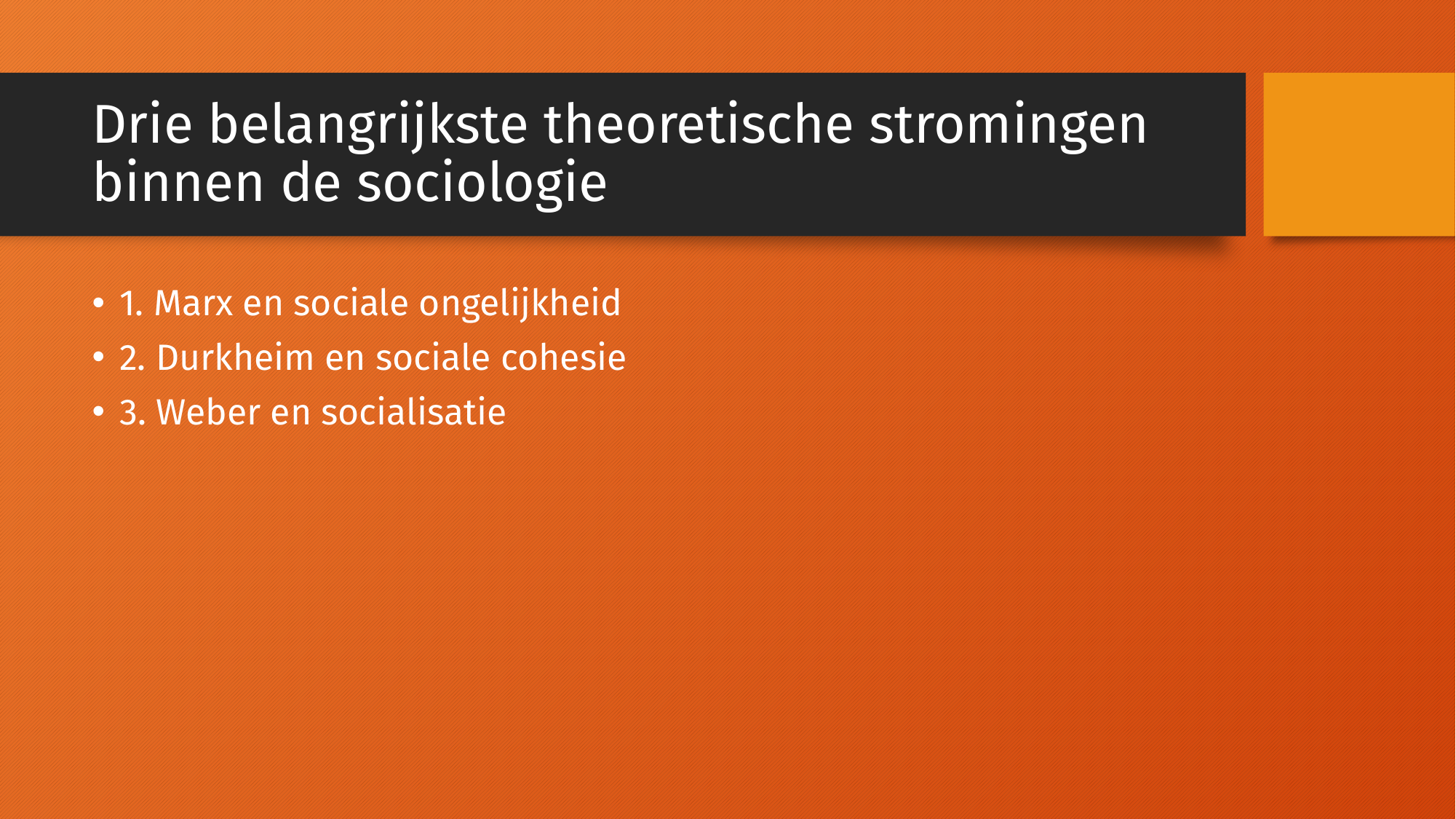

# Drie belangrijkste theoretische stromingen binnen de sociologie
1. Marx en sociale ongelijkheid
2. Durkheim en sociale cohesie
3. Weber en socialisatie